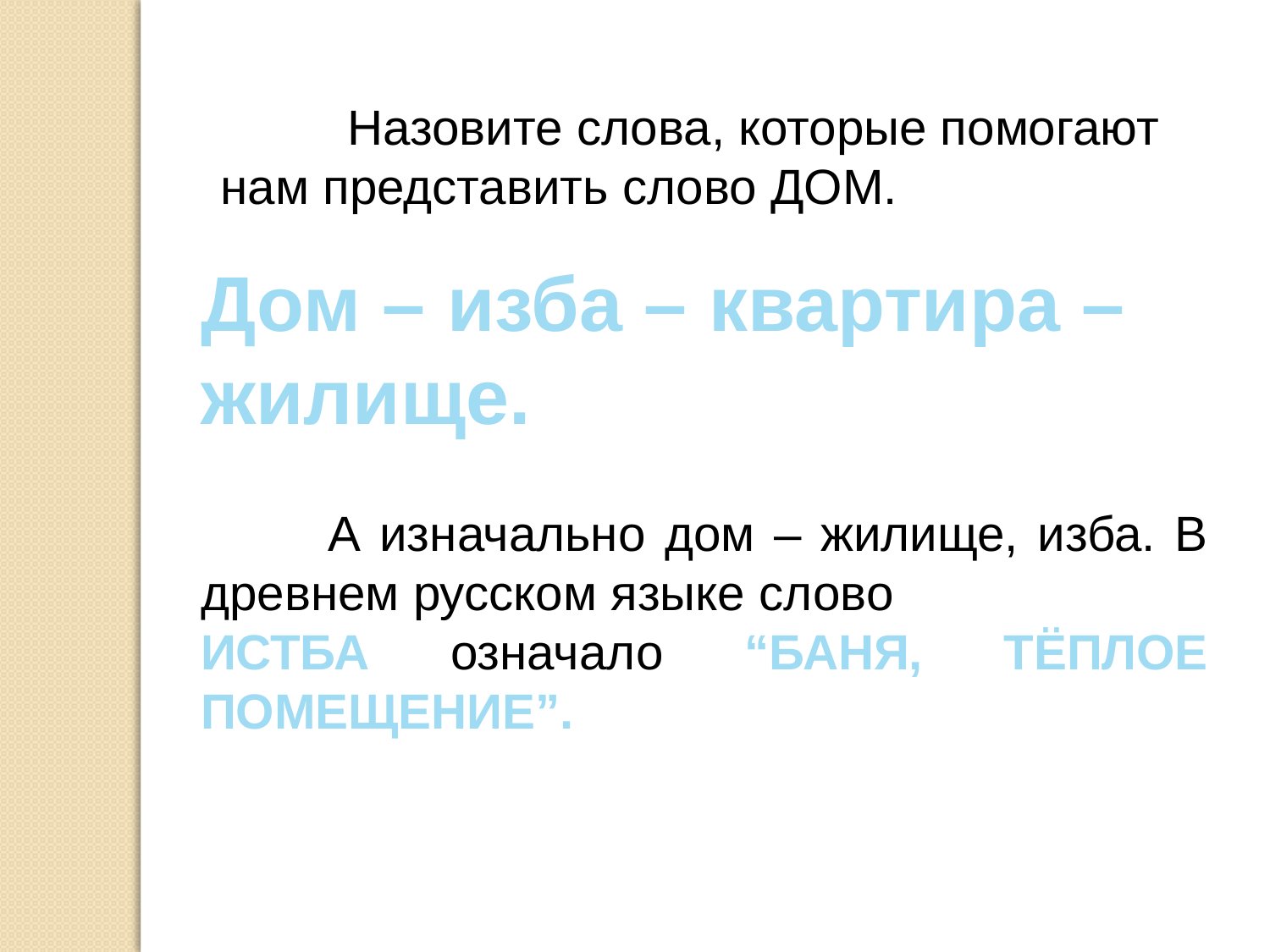

Назовите слова, которые помогают нам представить слово ДОМ.
Дом – изба – квартира – жилище.
	А изначально дом – жилище, изба. В древнем русском языке слово
ИСТБА означало “БАНЯ, ТЁПЛОЕ ПОМЕЩЕНИЕ”.